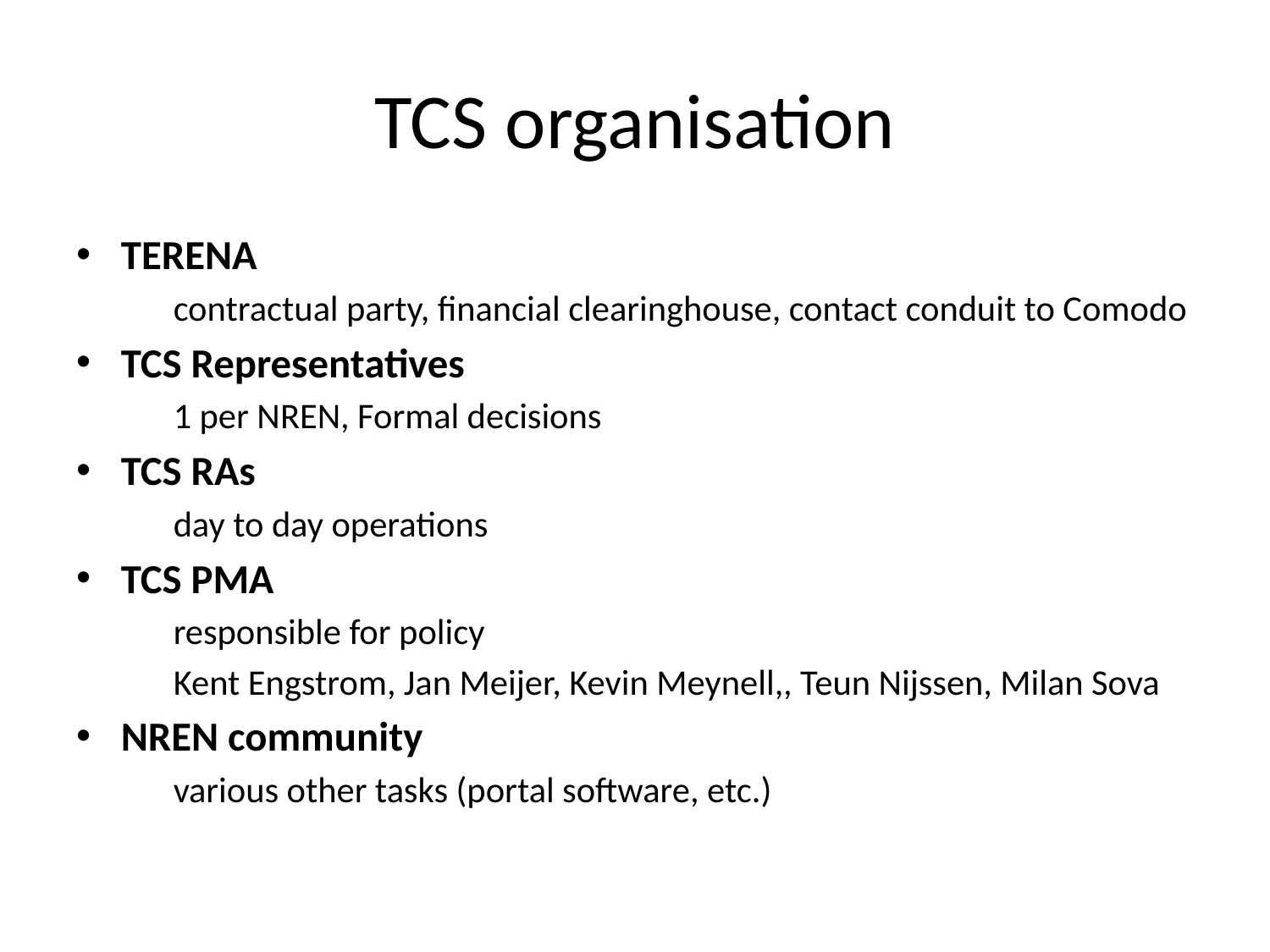

# TCS organisation
TERENA
	contractual party, financial clearinghouse, contact conduit to Comodo
TCS Representatives
	1 per NREN, Formal decisions
TCS RAs
	day to day operations
TCS PMA
	responsible for policy
	Kent Engstrom, Jan Meijer, Kevin Meynell,, Teun Nijssen, Milan Sova
NREN community
	various other tasks (portal software, etc.)